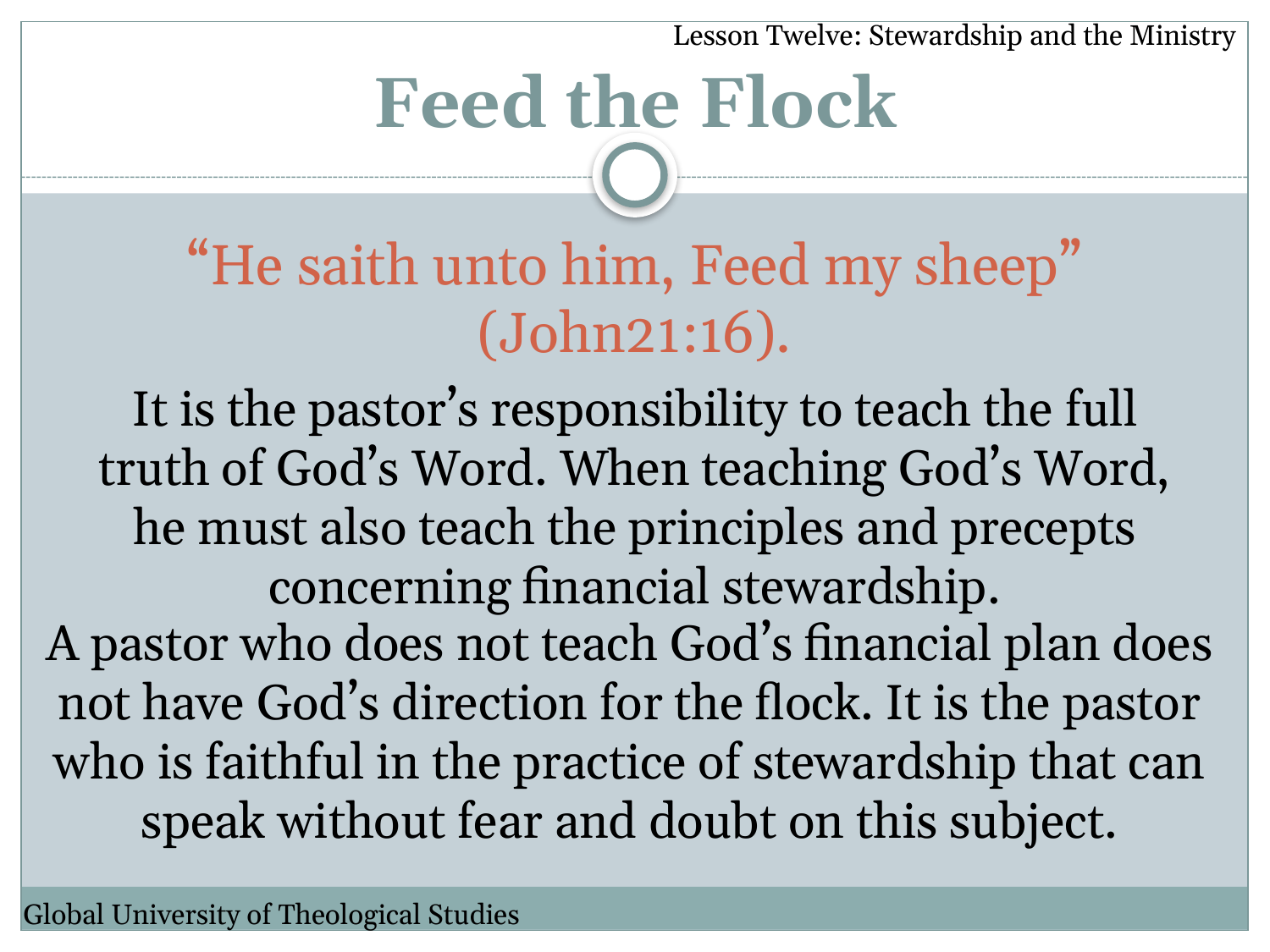

Lesson Twelve: Stewardship and the Ministry
# Feed the Flock
“He saith unto him, Feed my sheep” (John21:16).
It is the pastor’s responsibility to teach the full truth of God’s Word. When teaching God’s Word, he must also teach the principles and precepts concerning financial stewardship.
A pastor who does not teach God’s financial plan does not have God’s direction for the flock. It is the pastor who is faithful in the practice of stewardship that can speak without fear and doubt on this subject.
Global University of Theological Studies